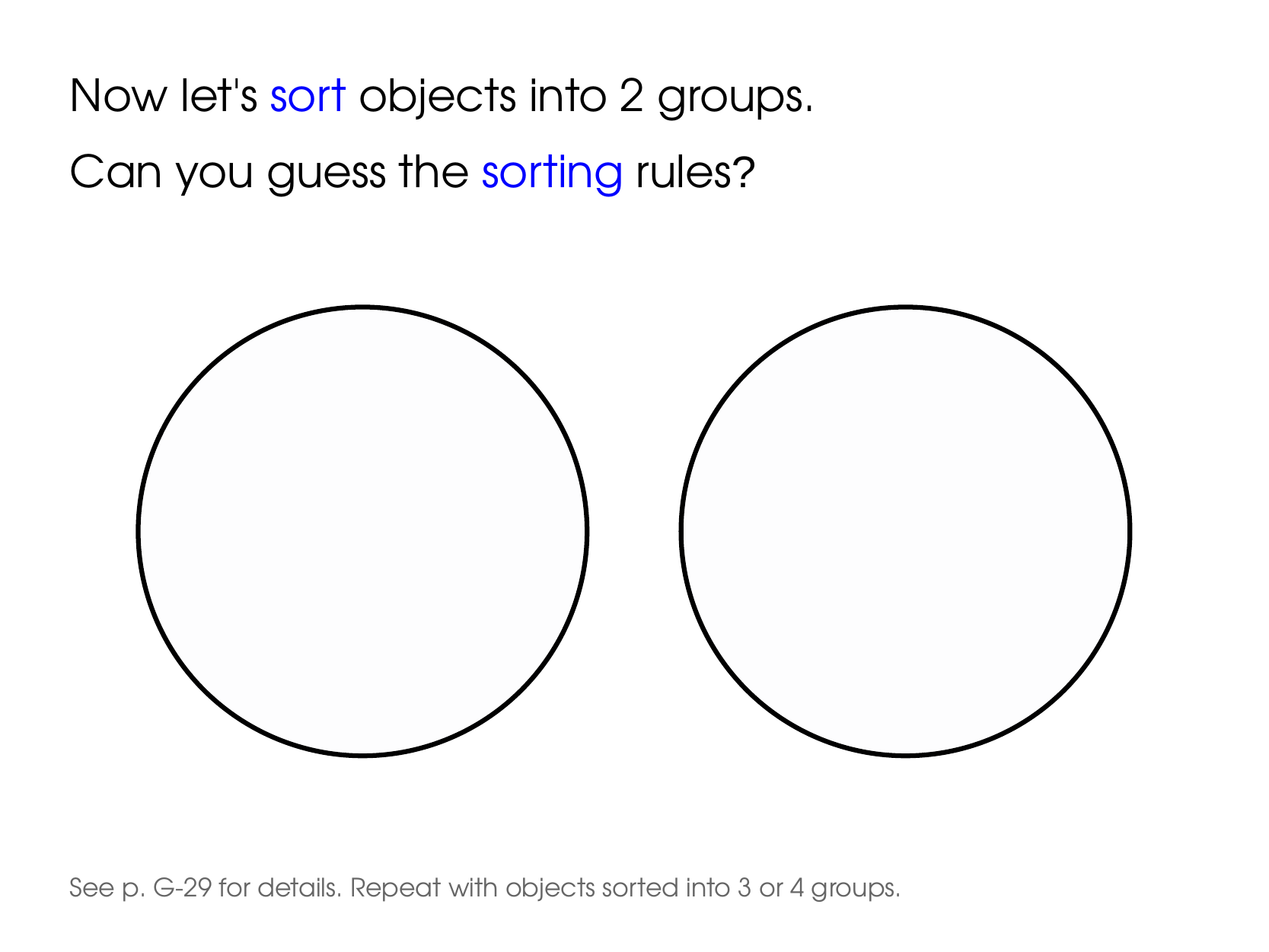

Now let's sort objects into 2 groups.
Can you guess the sorting rules?

See p. G-29 for details. Repeat with objects sorted into 3 or 4 groups.